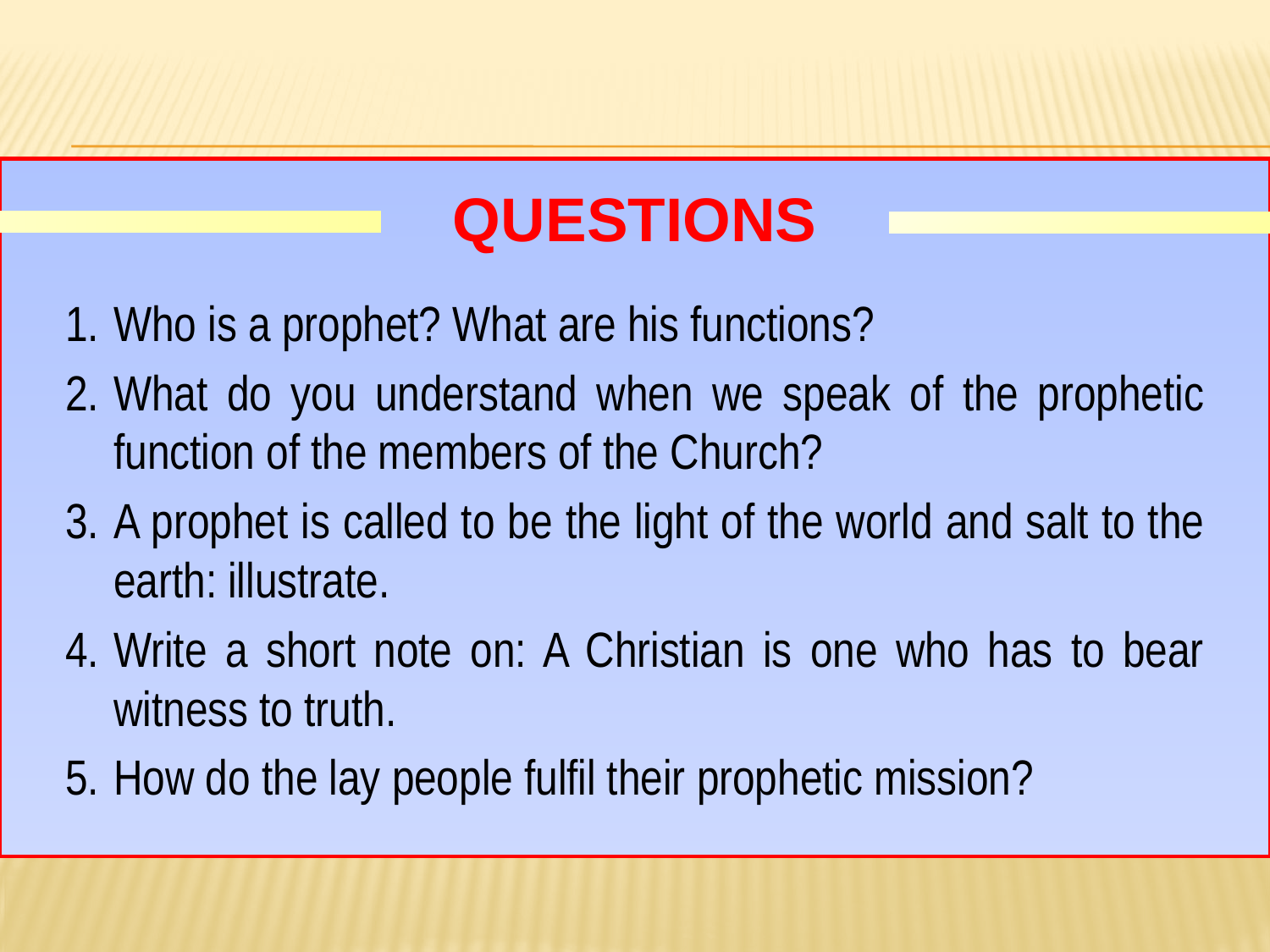

# Questions

1.	Who is a prophet? What are his functions?
2.	What do you understand when we speak of the prophetic function of the members of the Church?
3.	A prophet is called to be the light of the world and salt to the earth: illustrate.
4.	Write a short note on: A Christian is one who has to bear witness to truth.
5.	How do the lay people fulfil their prophetic mission?